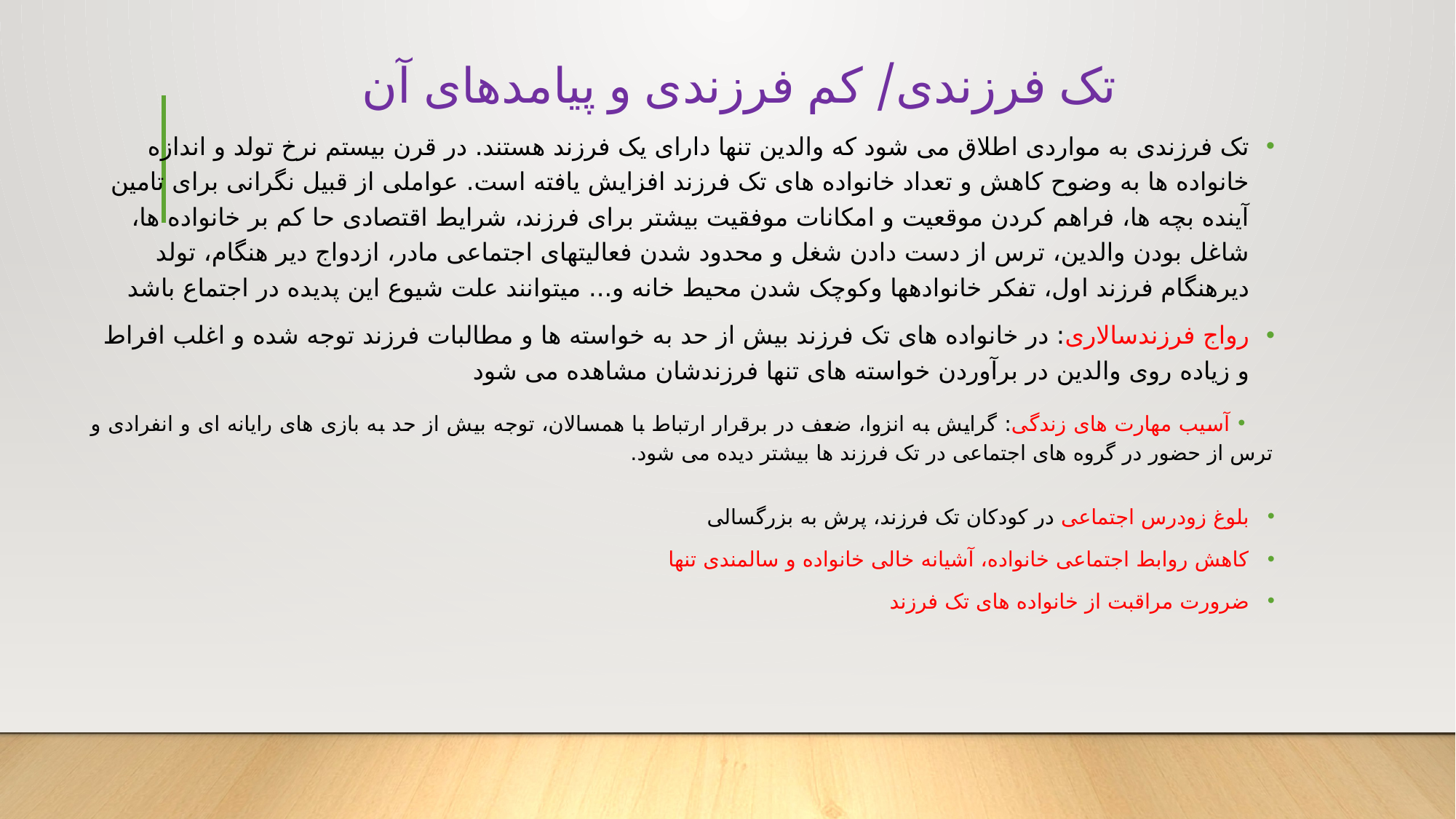

# تک فرزندی/ کم فرزندی و پیامدهای آن
تک فرزندی به مواردی اطلاق می شود که والدین تنها دارای یک فرزند هستند. در قرن بیستم نرخ تولد و اندازه خانواده ها به وضوح کاهش و تعداد خانواده های تک فرزند افزایش یافته است. عواملی از قبیل نگرانی برای تامین آینده بچه ها، فراهم کردن موقعیت و امکانات موفقیت بیشتر برای فرزند، شرایط اقتصادی حا کم بر خانواده ها، شاغل بودن والدین، ترس از دست دادن شغل و محدود شدن فعالیتهای اجتماعی مادر، ازدواج دیر هنگام، تولد دیرهنگام فرزند اول، تفکر خانوادهها وکوچک شدن محیط خانه و... میتوانند علت شیوع این پدیده در اجتماع باشد
رواج فرزندسالاری: در خانواده های تک فرزند بیش از حد به خواسته ها و مطالبات فرزند توجه شده و اغلب افراط و زیاده روی والدین در برآوردن خواسته های تنها فرزندشان مشاهده می شود
آسیب مهارت های زندگی: گرایش به انزوا، ضعف در برقرار ارتباط با همسالان، توجه بیش از حد به بازی های رایانه ای و انفرادی و ترس از حضور در گروه های اجتماعی در تک فرزند ها بیشتر دیده می شود.
بلوغ زودرس اجتماعی در کودکان تک فرزند، پرش به بزرگسالی
کاهش روابط اجتماعی خانواده، آشیانه خالی خانواده و سالمندی تنها
ضرورت مراقبت از خانواده های تک فرزند